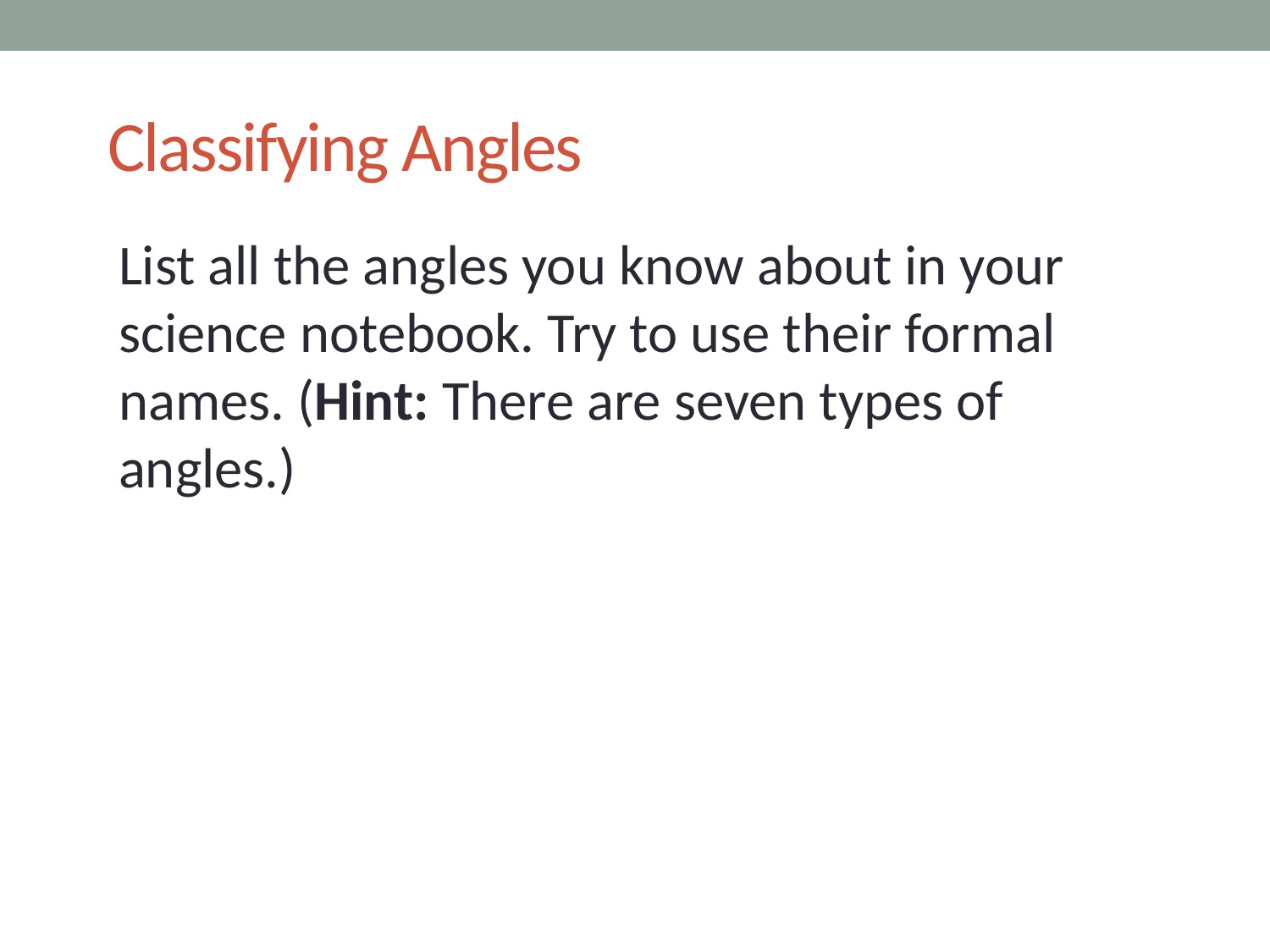

# Classifying Angles
List all the angles you know about in your science notebook. Try to use their formal names. (Hint: There are seven types of angles.)